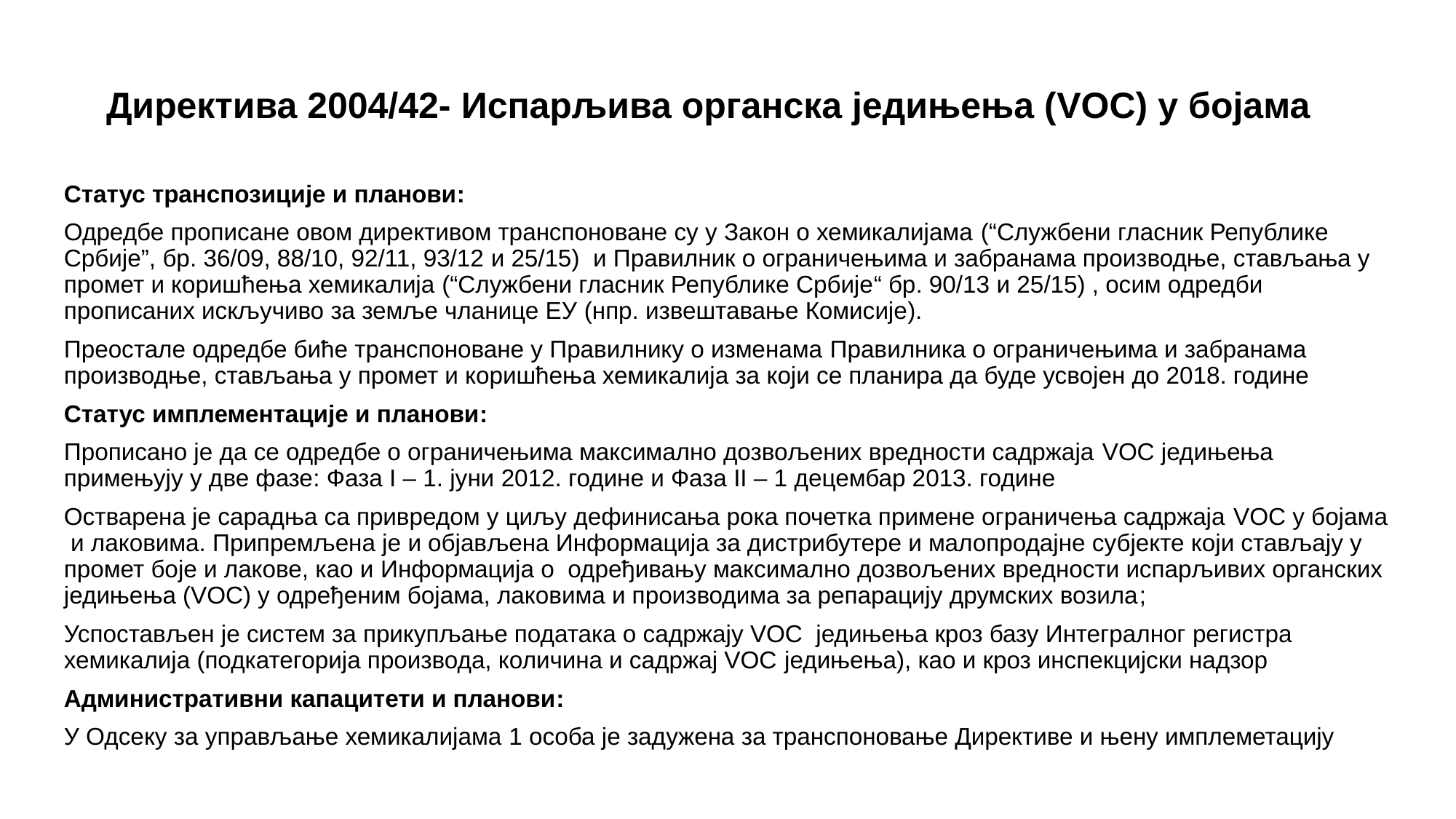

# Директива 2004/42- Испарљива органска једињења (VOC) у бојама

Статус транспозиције и планови:
Одредбе прописане овом директивом транспоноване су у Закон о хемикалијама (“Службени гласник Републике Србије”, бр. 36/09, 88/10, 92/11, 93/12 и 25/15)  и Правилник о ограничењима и забранама производње, стављања у промет и коришћења хемикалија (“Службени гласник Републике Србије“ бр. 90/13 и 25/15) , осим одредби прописаних искључиво за земље чланице ЕУ (нпр. извештавање Комисије).
Преостале одредбе биће транспоноване у Правилнику о изменама Правилникa о ограничењима и забранама производње, стављања у промет и коришћења хемикалија за који се планира да буде усвојен до 2018. године
Статус имплементације и планови:
Прописано је да се одредбе о ограничењима максимално дозвољених вредности садржаја VOC једињења примењују у две фазе: Фаза I – 1. јуни 2012. године и Фаза II – 1 децембар 2013. године
Остварена је сарадња са привредом у циљу дефинисања рока почетка примене ограничења садржаја VOC у бојама  и лаковима. Припремљена је и објављена Информација за дистрибутере и малопродајне субјекте који стављају у промет боје и лакове, као и Информација о  одређивању максимално дозвољених вредности испарљивих органских једињења (VOC) у одређеним бојама, лаковима и производима за репарацију друмских возила;
Успостављен је систем за прикупљање података о садржају VOC  једињења кроз базу Интегралног регистра хемикалија (подкатегорија производа, количина и садржај VOC једињења), као и кроз инспекцијски надзор
Административни капацитети и планови:
У Одсеку за управљање хемикалијама 1 особа је задужена за транспоновање Директиве и њену имплеметацију